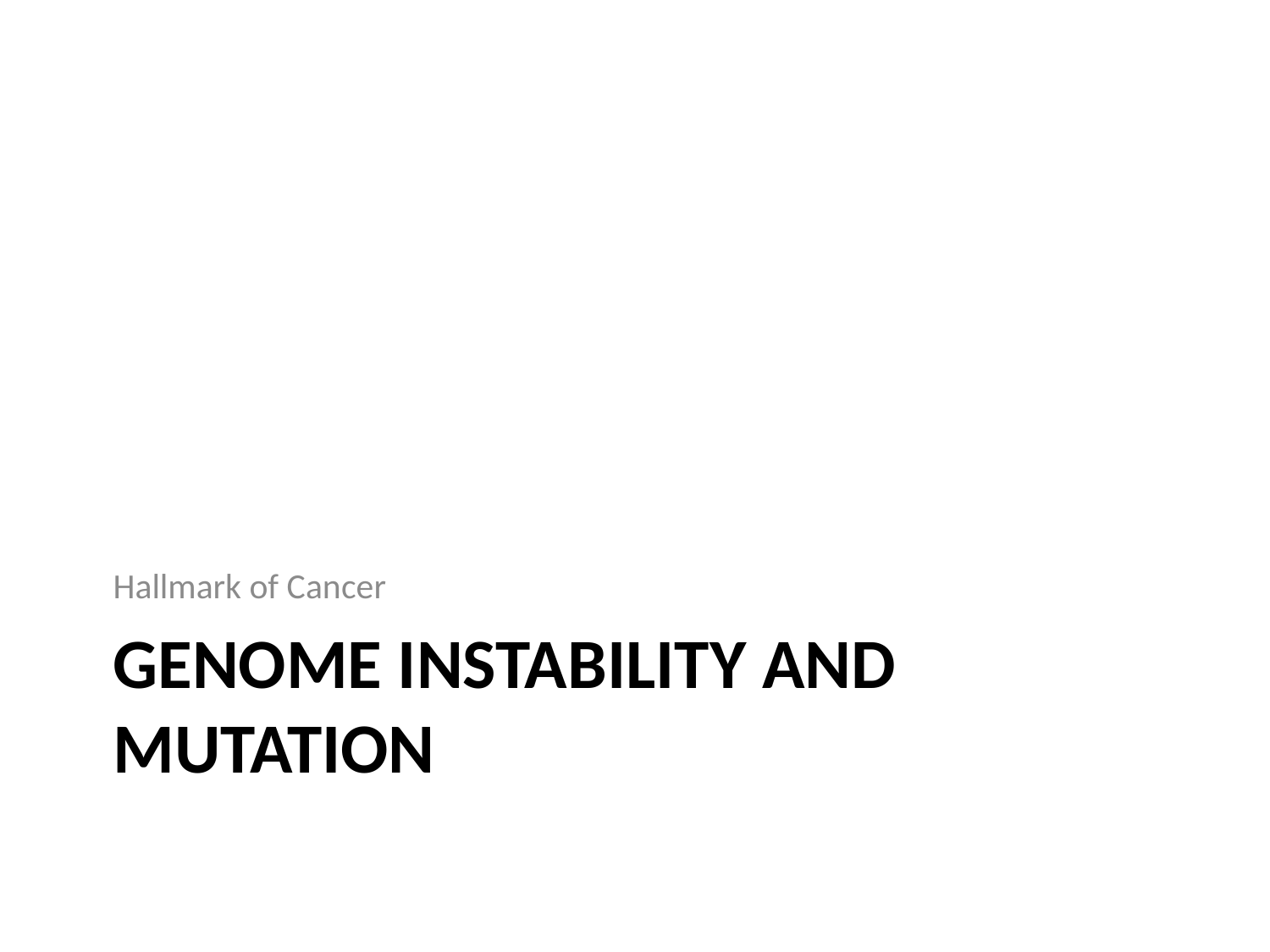

Hallmark of Cancer
# Genome instability and mutation